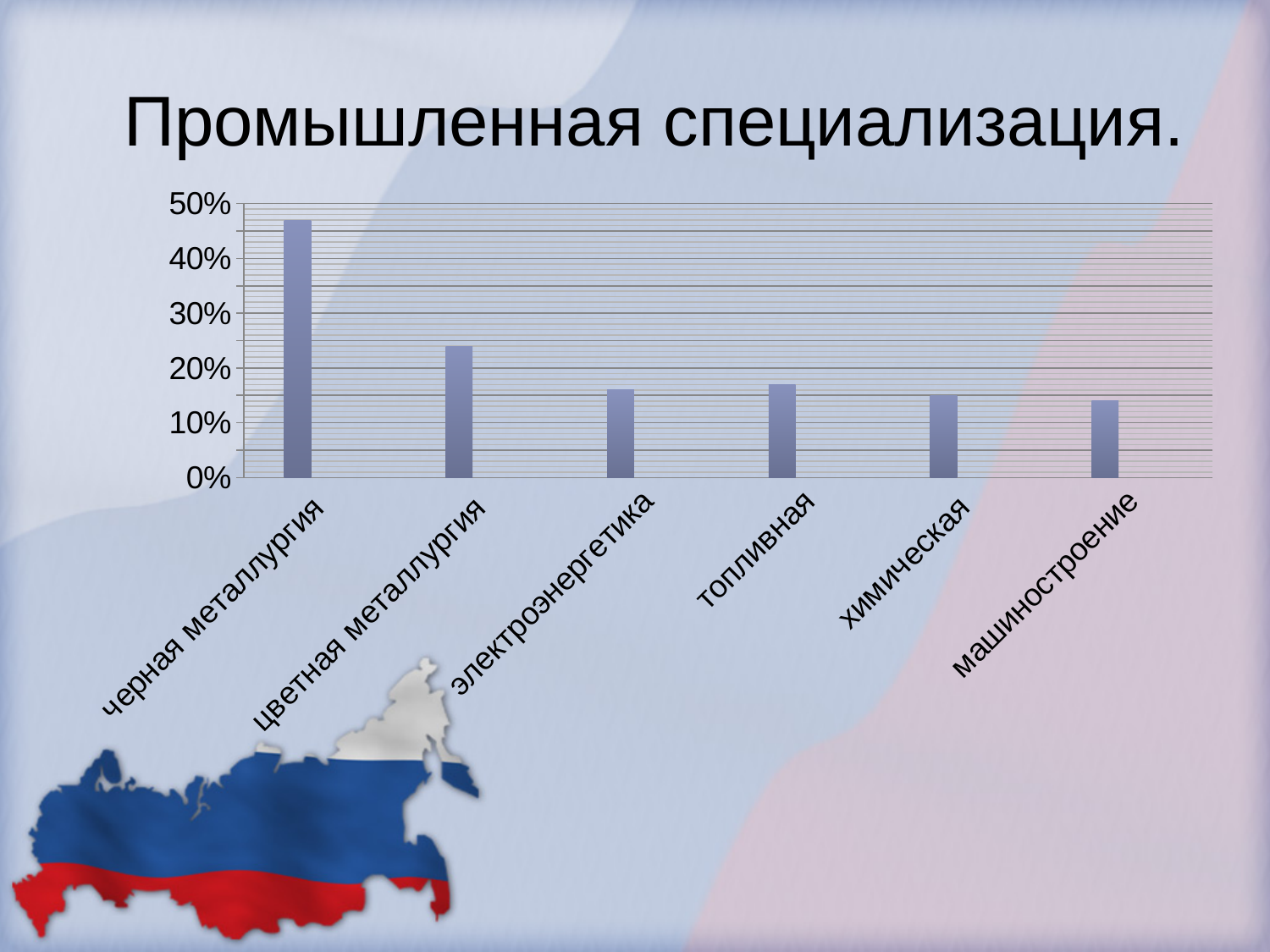

# Промышленная специализация.

### Chart

| Category | Ряд 1 | Ряд 2 | Ряд 3 |
|---|---|---|---|
| черная металлургия  | 0.4700000000000001 | None | None |
| цветная металлургия  | 0.2400000000000001 | None | None |
| электроэнергетика | 0.16000000000000011 | None | None |
| топливная | 0.17 | None | None |
| химическая  | 0.1500000000000001 | None | None |
| машиностроение | 0.14 | None | None |